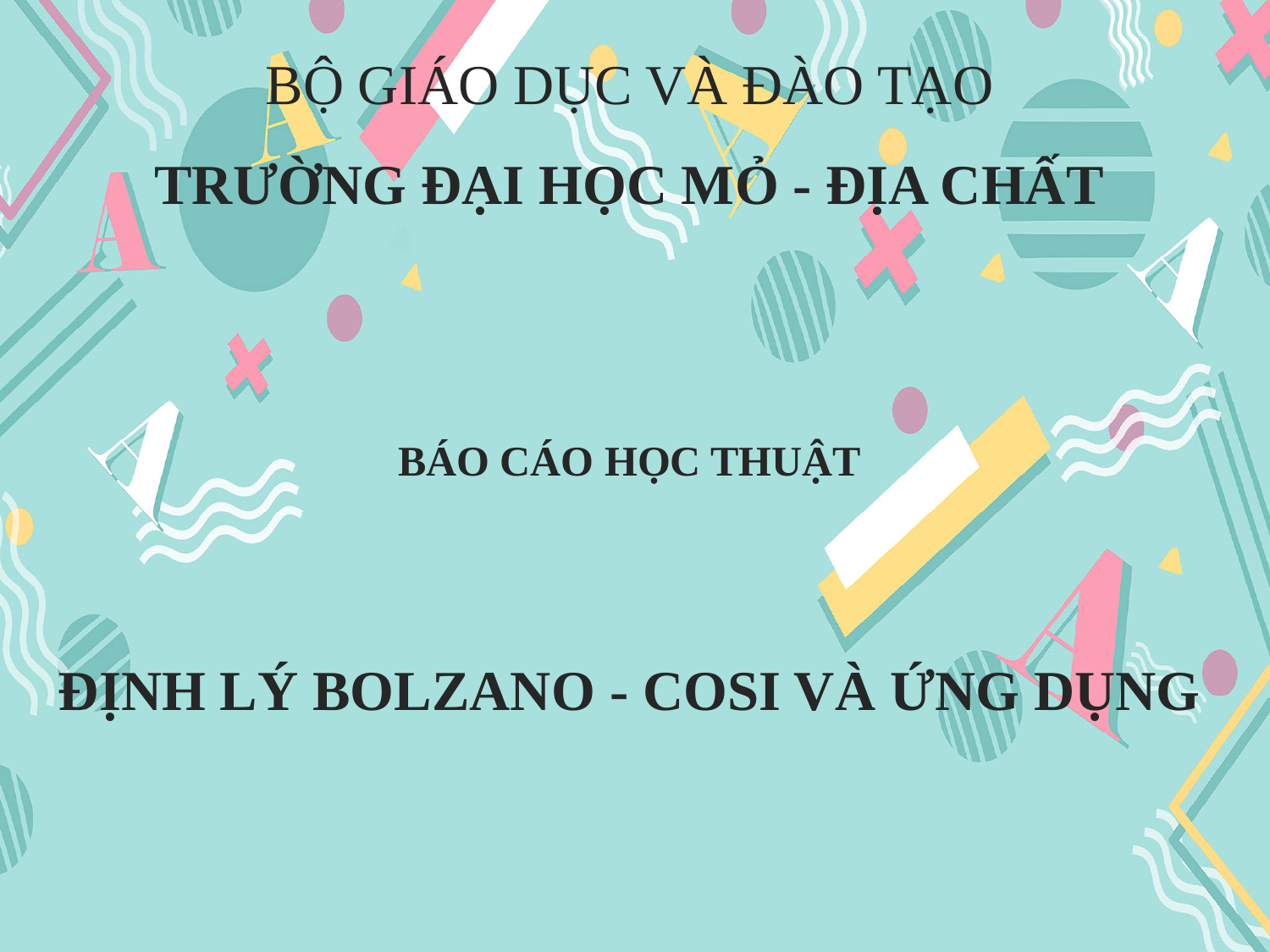

BỘ GIÁO DỤC VÀ ĐÀO TẠO
TRƯỜNG ĐẠI HỌC MỎ - ĐỊA CHẤT

BÁO CÁO HỌC THUẬT

ĐỊNH LÝ BOLZANO - COSI VÀ ỨNG DỤNG